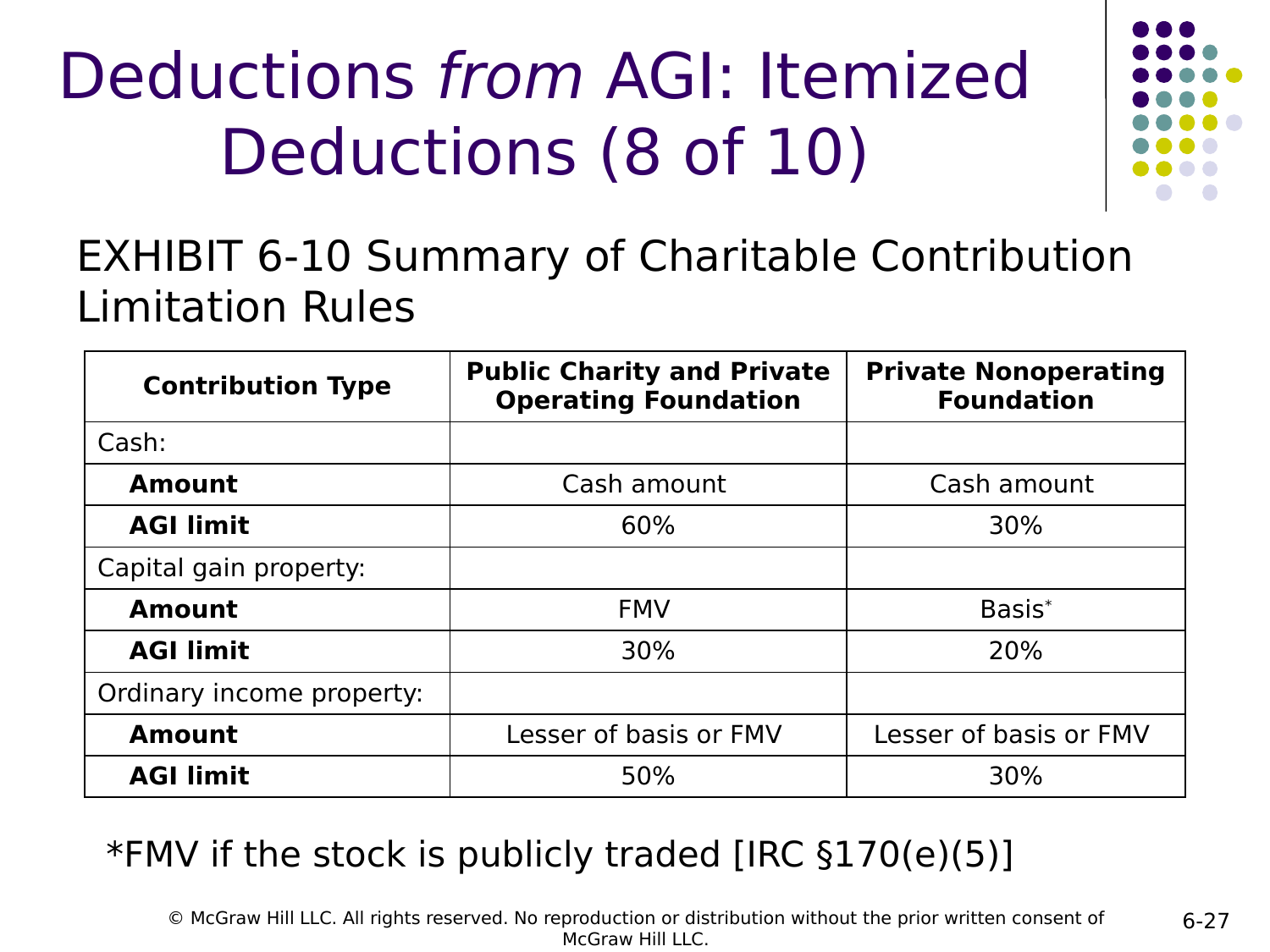

# Deductions from AGI: Itemized Deductions (8 of 10)
EXHIBIT 6-10 Summary of Charitable Contribution Limitation Rules
| Contribution Type | Public Charity and Private Operating Foundation | Private Nonoperating Foundation |
| --- | --- | --- |
| Cash: |  |  |
| Amount | Cash amount | Cash amount |
| AGI limit | 60% | 30% |
| Capital gain property: |  |  |
| Amount | FMV | Basis\* |
| AGI limit | 30% | 20% |
| Ordinary income property: |  |  |
| Amount | Lesser of basis or FMV | Lesser of basis or FMV |
| AGI limit | 50% | 30% |
*FMV if the stock is publicly traded [IRC §170(e)(5)]